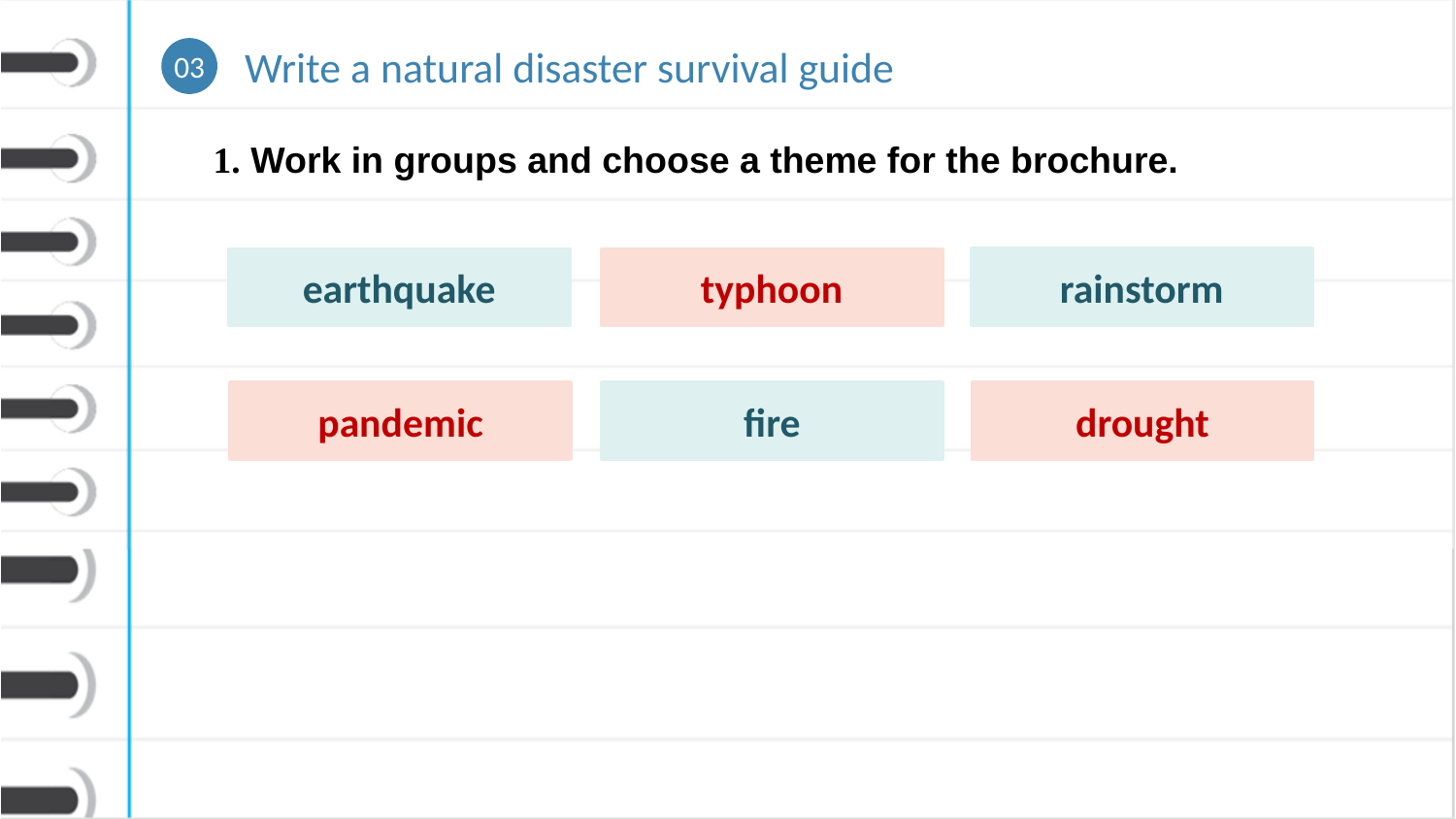

Write a natural disaster survival guide

03
01
1. Work in groups and choose a theme for the brochure.
rainstorm
earthquake
typhoon
pandemic
fire
drought